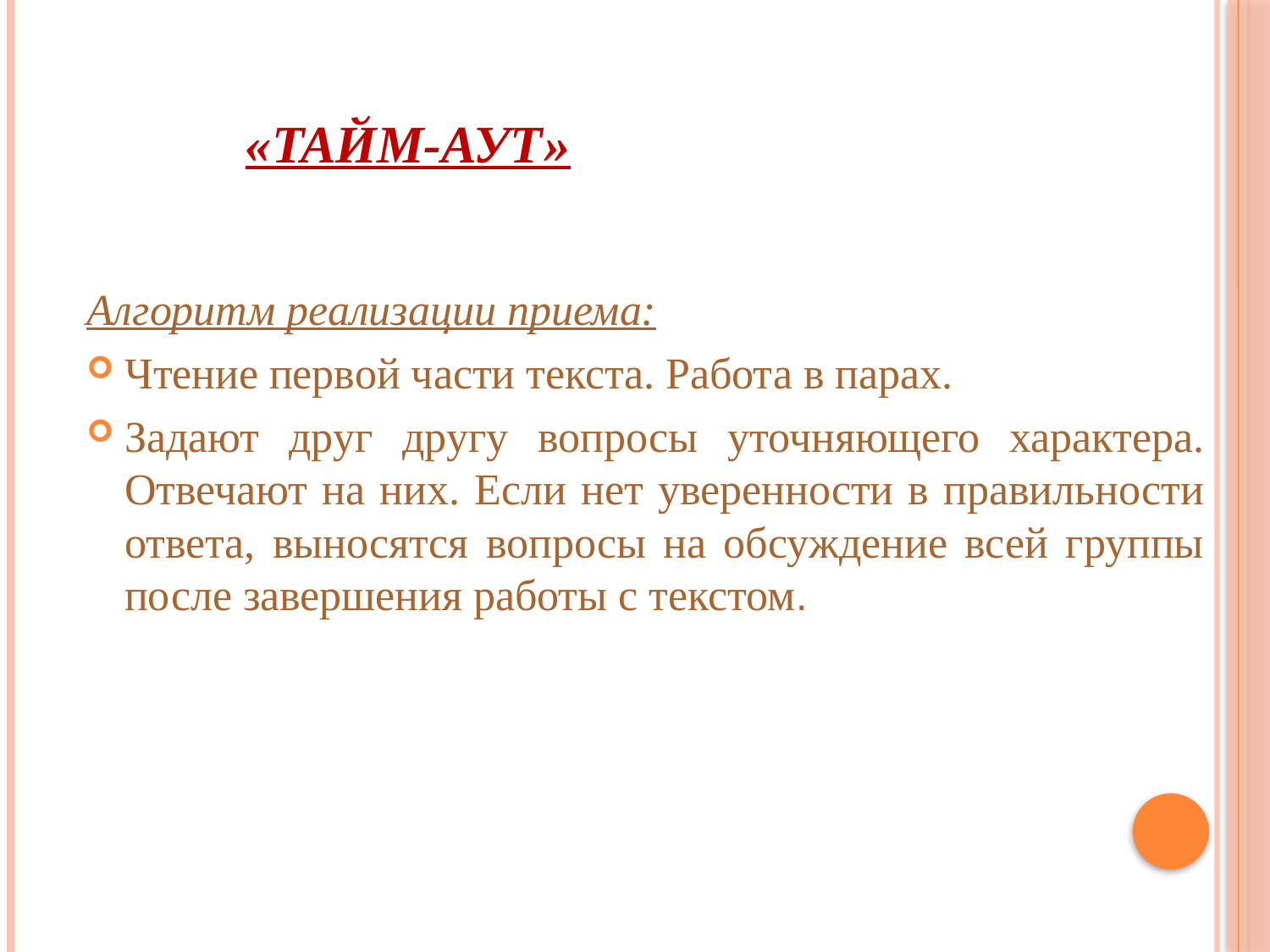

# «Тайм-аут»
Алгоритм реализации приема:
Чтение первой части текста. Работа в парах.
Задают друг другу вопросы уточняющего характера. Отвечают на них. Если нет уверенности в правильности ответа, выносятся вопросы на обсуждение всей группы после завершения работы с текстом.